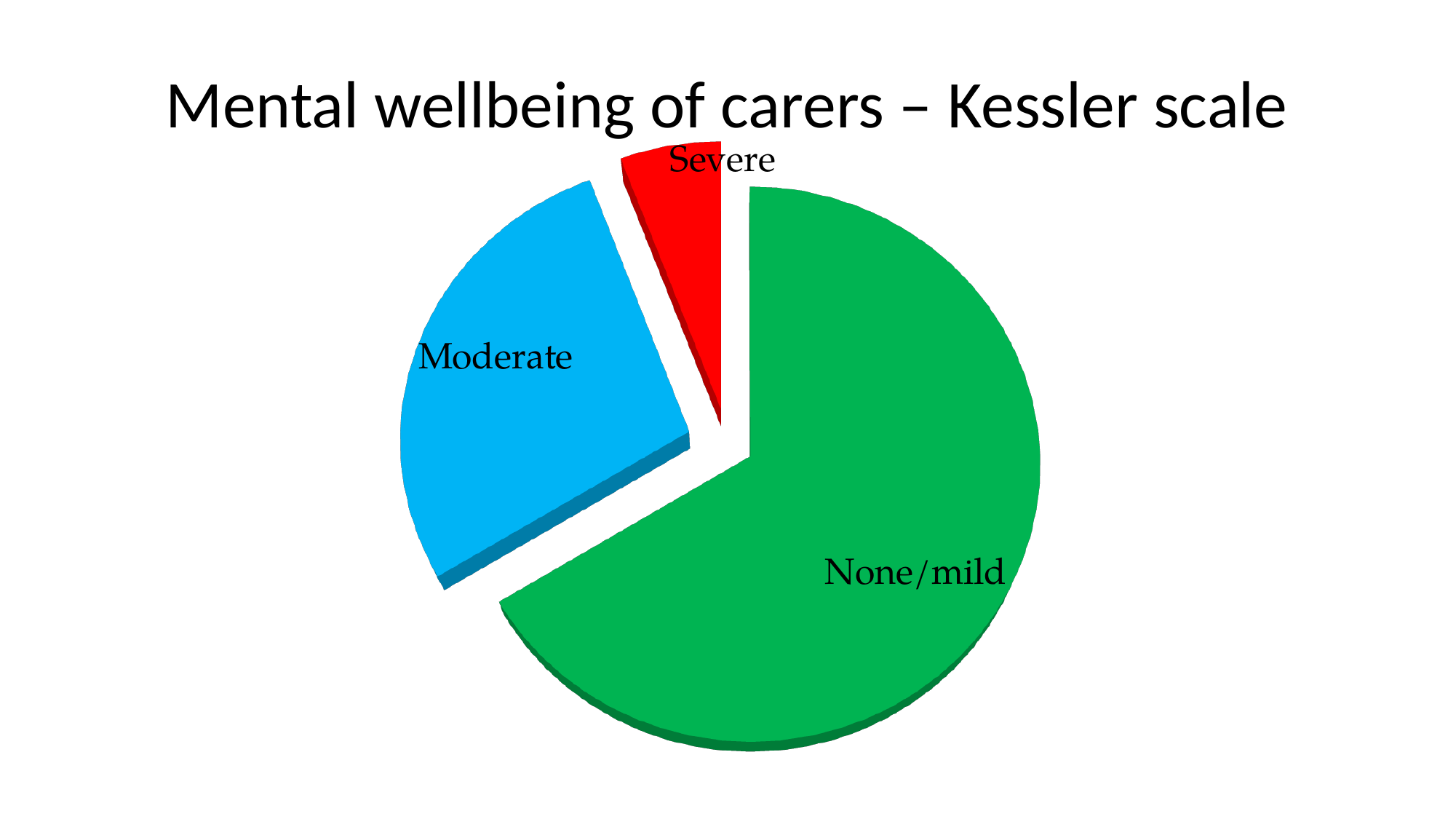

# Mental wellbeing of carers – Kessler scale

[unsupported chart]